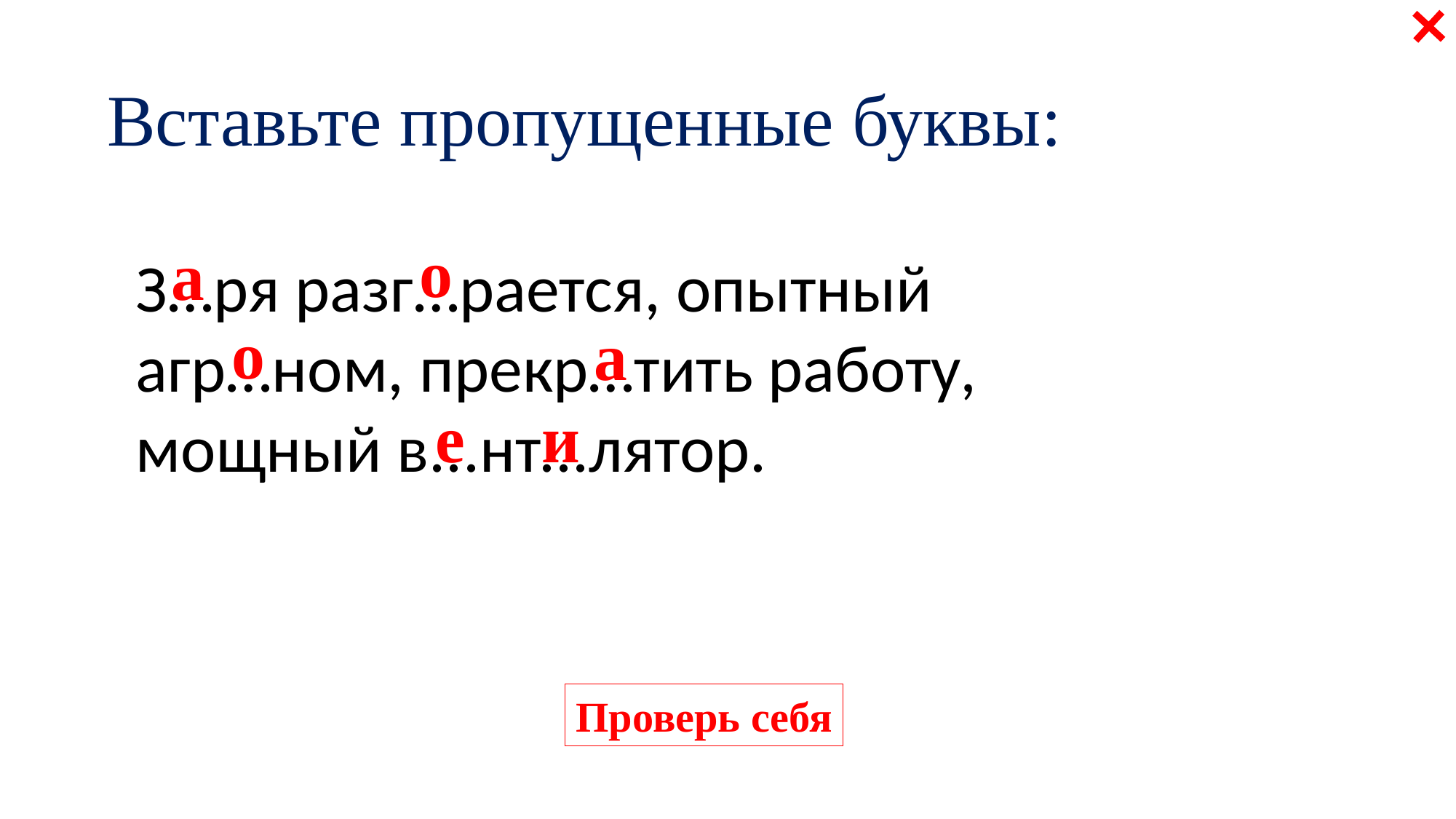

# Вставьте пропущенные буквы:
о
а
З…ря разг…рается, опытный агр…ном, прекр…тить работу,
мощный в...нт...лятор.

о
а
и
е
Проверь себя